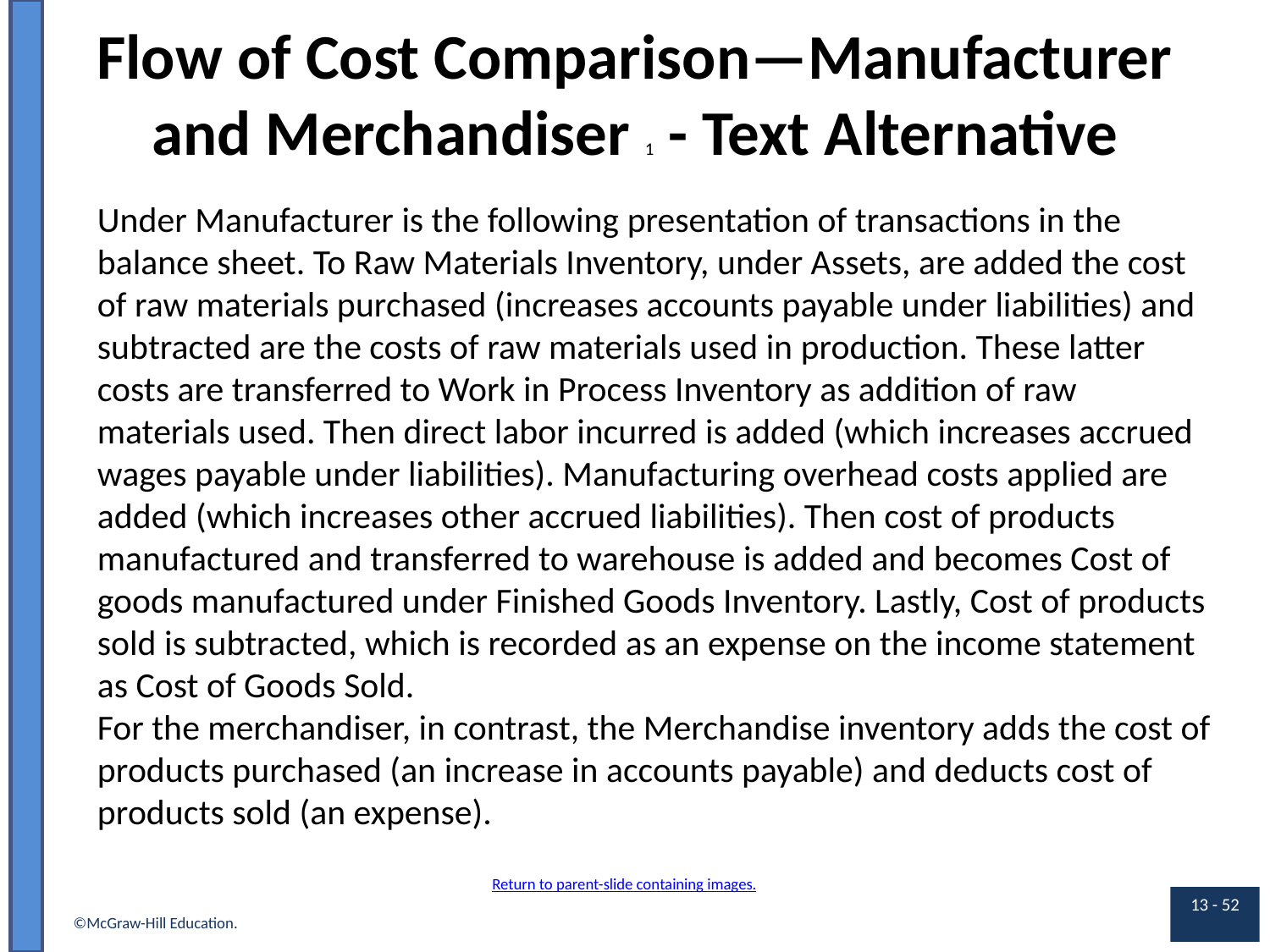

# Flow of Cost Comparison—Manufacturer and Merchandiser 1 - Text Alternative
Under Manufacturer is the following presentation of transactions in the balance sheet. To Raw Materials Inventory, under Assets, are added the cost of raw materials purchased (increases accounts payable under liabilities) and subtracted are the costs of raw materials used in production. These latter costs are transferred to Work in Process Inventory as addition of raw materials used. Then direct labor incurred is added (which increases accrued wages payable under liabilities). Manufacturing overhead costs applied are added (which increases other accrued liabilities). Then cost of products manufactured and transferred to warehouse is added and becomes Cost of goods manufactured under Finished Goods Inventory. Lastly, Cost of products sold is subtracted, which is recorded as an expense on the income statement as Cost of Goods Sold.
For the merchandiser, in contrast, the Merchandise inventory adds the cost of products purchased (an increase in accounts payable) and deducts cost of products sold (an expense).
Return to parent-slide containing images.